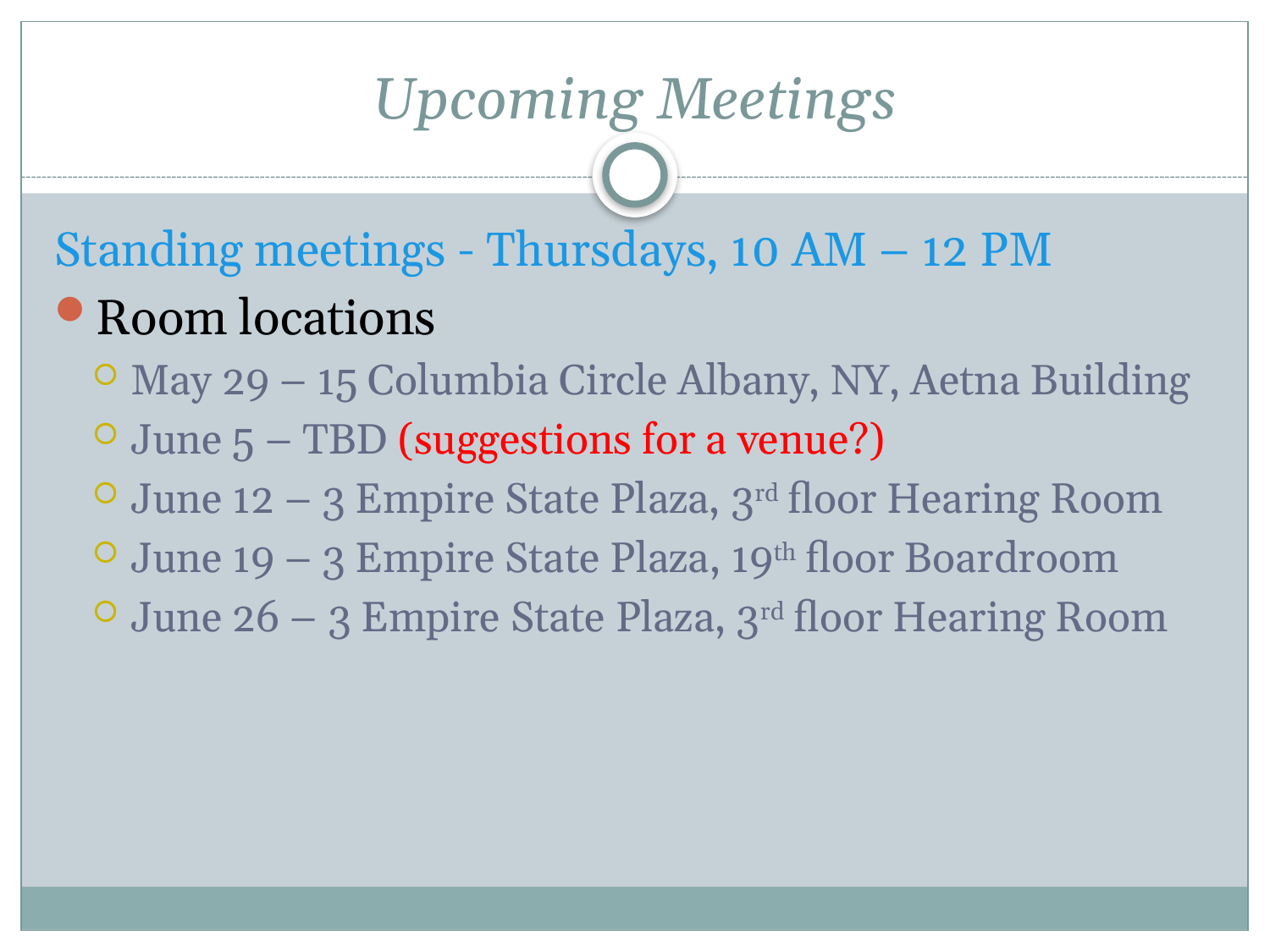

# Upcoming Meetings
Standing meetings - Thursdays, 10 AM – 12 PM
Room locations
May 29 – 15 Columbia Circle Albany, NY, Aetna Building
June 5 – TBD (suggestions for a venue?)
June 12 – 3 Empire State Plaza, 3rd floor Hearing Room
June 19 – 3 Empire State Plaza, 19th floor Boardroom
June 26 – 3 Empire State Plaza, 3rd floor Hearing Room